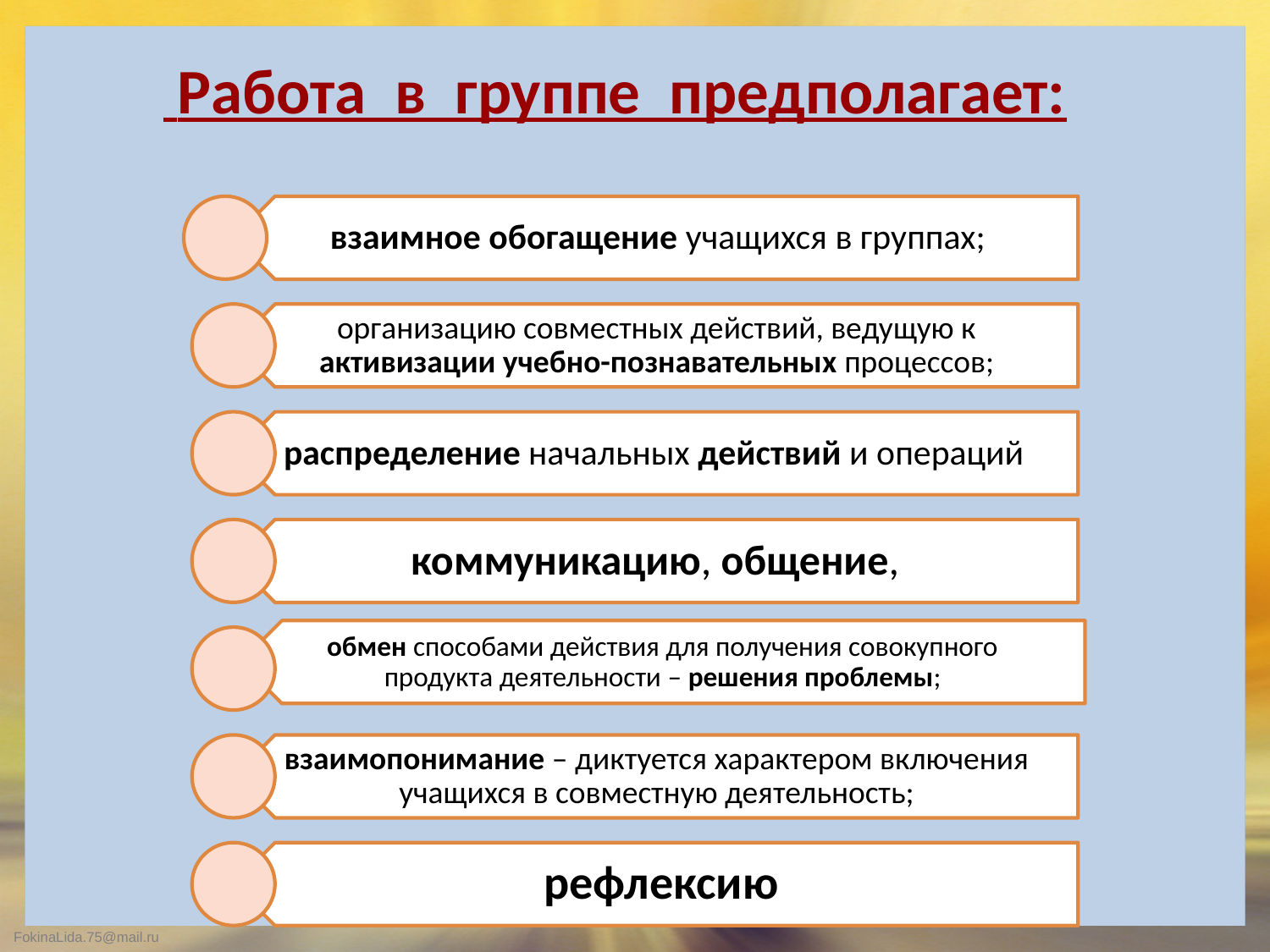

# Работа  в  группе  предполагает:
взаимное обогащение учащихся в группах;
организацию совместных действий, ведущую к активизации учебно-познавательных процессов;
распределение начальных действий и операций
коммуникацию, общение,
обмен способами действия для получения совокупного продукта деятельности – решения проблемы;
взаимопонимание – диктуется характером включения учащихся в совместную деятельность;
рефлексию